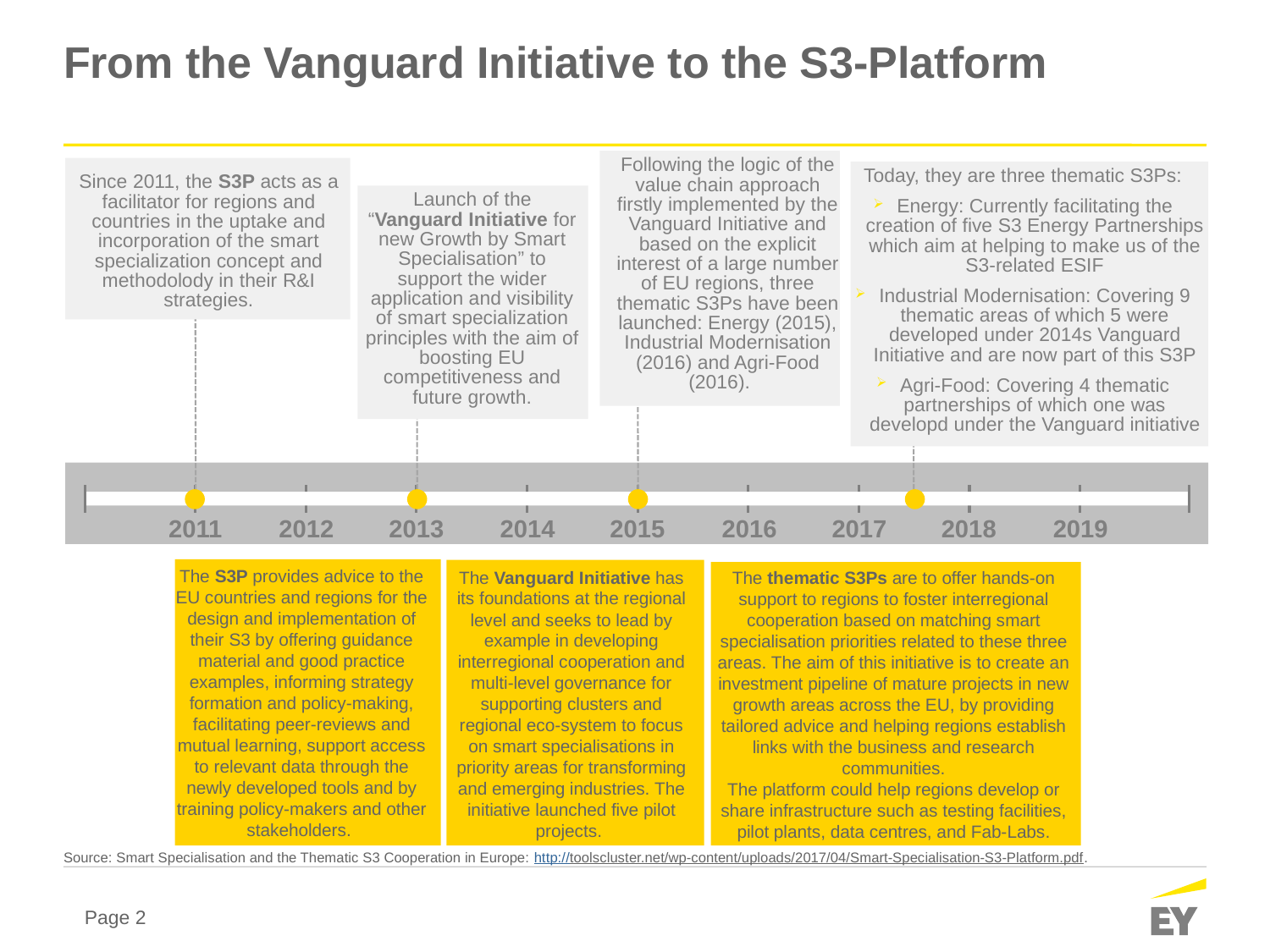

# From the Vanguard Initiative to the S3-Platform

Following the logic of the value chain approach firstly implemented by the Vanguard Initiative and based on the explicit interest of a large number of EU regions, three thematic S3Ps have been launched: Energy (2015), Industrial Modernisation (2016) and Agri-Food (2016).

Today, they are three thematic S3Ps:
Energy: Currently facilitating the creation of five S3 Energy Partnerships which aim at helping to make us of the S3-related ESIF
Industrial Modernisation: Covering 9 thematic areas of which 5 were developed under 2014s Vanguard Initiative and are now part of this S3P
Agri-Food: Covering 4 thematic partnerships of which one was developd under the Vanguard initiative
Since 2011, the S3P acts as a facilitator for regions and countries in the uptake and incorporation of the smart specialization concept and methodolody in their R&I strategies.

Launch of the “Vanguard Initiative for new Growth by Smart Specialisation” to support the wider application and visibility of smart specialization principles with the aim of boosting EU competitiveness and future growth.

2011
2012
2013
2014
2015
2016
2017
2018
2019

The S3P provides advice to the EU countries and regions for the design and implementation of their S3 by offering guidance material and good practice examples, informing strategy formation and policy-making, facilitating peer-reviews and mutual learning, support access to relevant data through the newly developed tools and by training policy-makers and other stakeholders.

The Vanguard Initiative has its foundations at the regional level and seeks to lead by example in developing interregional cooperation and multi-level governance for supporting clusters and regional eco-system to focus on smart specialisations in priority areas for transforming and emerging industries. The initiative launched five pilot projects.
The thematic S3Ps are to offer hands-on support to regions to foster interregional cooperation based on matching smart specialisation priorities related to these three areas. The aim of this initiative is to create an investment pipeline of mature projects in new growth areas across the EU, by providing tailored advice and helping regions establish links with the business and research communities.
The platform could help regions develop or share infrastructure such as testing facilities, pilot plants, data centres, and Fab-Labs.

Source: Smart Specialisation and the Thematic S3 Cooperation in Europe: http://toolscluster.net/wp-content/uploads/2017/04/Smart-Specialisation-S3-Platform.pdf.